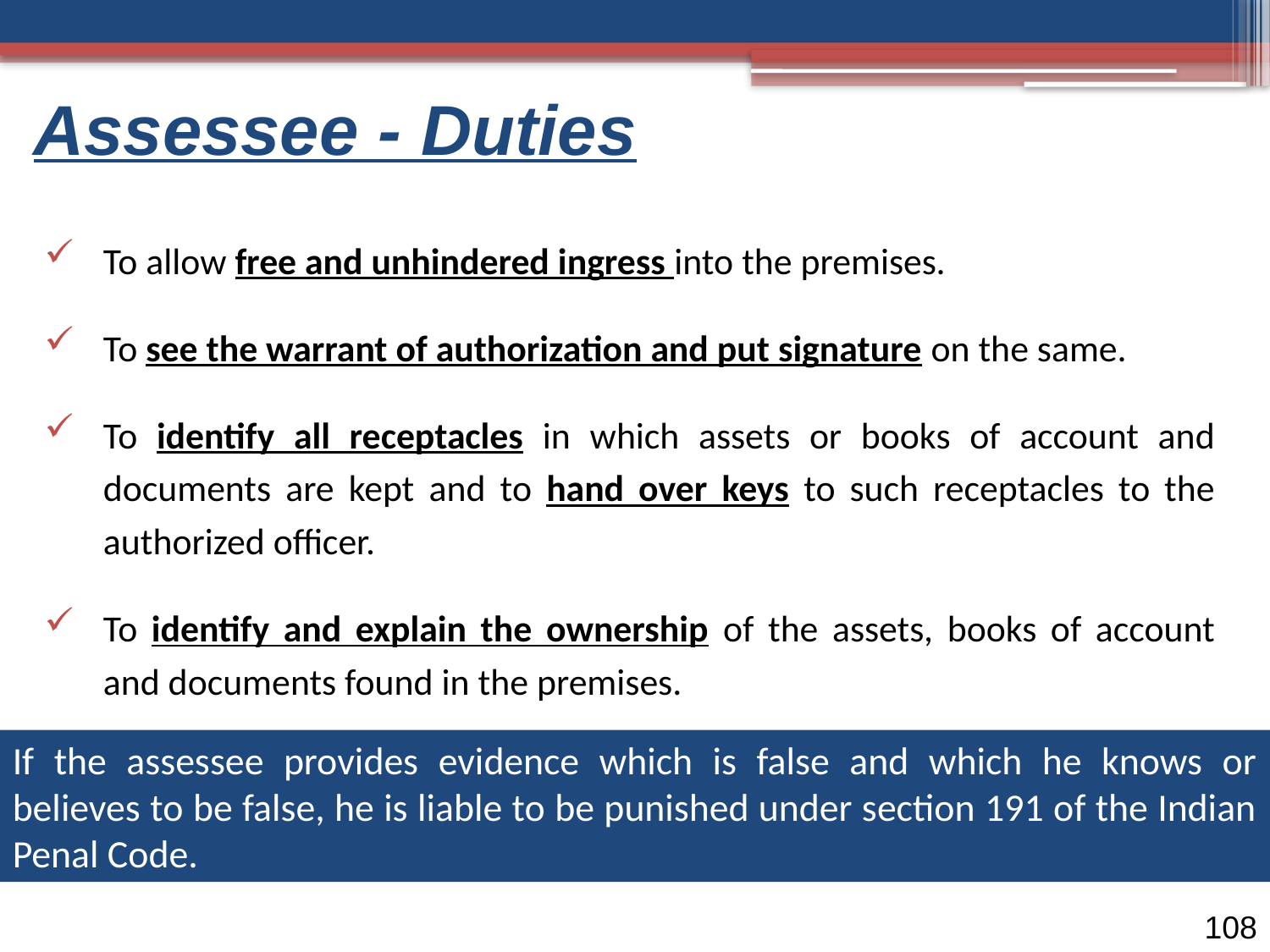

# Assessee - Duties
To allow free and unhindered ingress into the premises.

To see the warrant of authorization and put signature on the same.

To identify all receptacles in which assets or books of account and documents are kept and to hand over keys to such receptacles to the authorized officer.

To identify and explain the ownership of the assets, books of account and documents found in the premises.
If the assessee provides evidence which is false and which he knows or believes to be false, he is liable to be punished under section 191 of the Indian Penal Code.
108